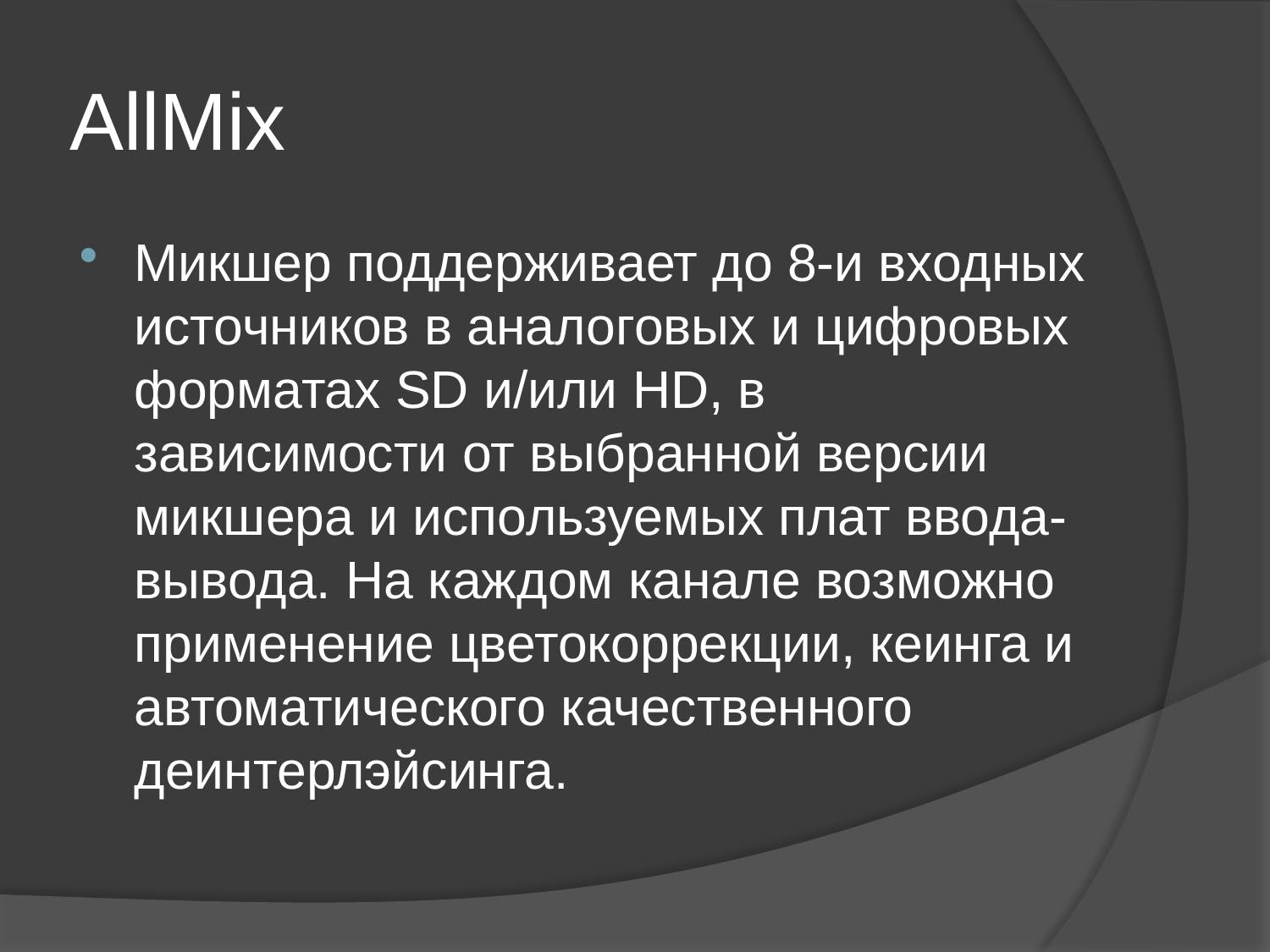

# AllMix
Микшер поддерживает до 8-и входных источников в аналоговых и цифровых форматах SD и/или HD, в зависимости от выбранной версии микшера и используемых плат ввода-вывода. На каждом канале возможно применение цветокоррекции, кеинга и автоматического качественного деинтерлэйсинга.